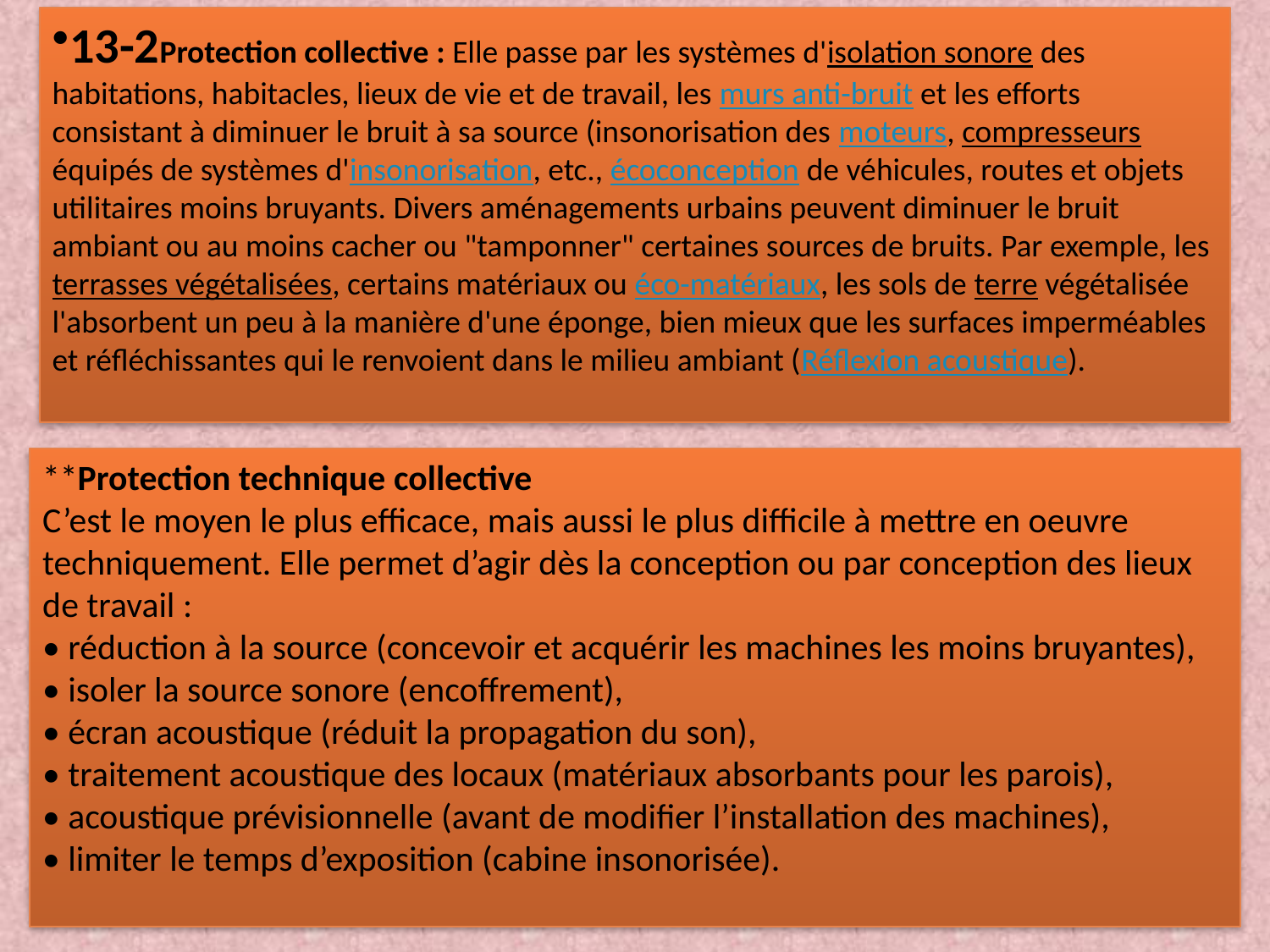

13-2Protection collective : Elle passe par les systèmes d'isolation sonore des habitations, habitacles, lieux de vie et de travail, les murs anti-bruit et les efforts consistant à diminuer le bruit à sa source (insonorisation des moteurs, compresseurs équipés de systèmes d'insonorisation, etc., écoconception de véhicules, routes et objets utilitaires moins bruyants. Divers aménagements urbains peuvent diminuer le bruit ambiant ou au moins cacher ou "tamponner" certaines sources de bruits. Par exemple, les terrasses végétalisées, certains matériaux ou éco-matériaux, les sols de terre végétalisée l'absorbent un peu à la manière d'une éponge, bien mieux que les surfaces imperméables et réfléchissantes qui le renvoient dans le milieu ambiant (Réflexion acoustique).

**Protection technique collective
C’est le moyen le plus efficace, mais aussi le plus difficile à mettre en oeuvre techniquement. Elle permet d’agir dès la conception ou par conception des lieux de travail :
• réduction à la source (concevoir et acquérir les machines les moins bruyantes),
• isoler la source sonore (encoffrement),
• écran acoustique (réduit la propagation du son),
• traitement acoustique des locaux (matériaux absorbants pour les parois),
• acoustique prévisionnelle (avant de modifier l’installation des machines),
• limiter le temps d’exposition (cabine insonorisée).